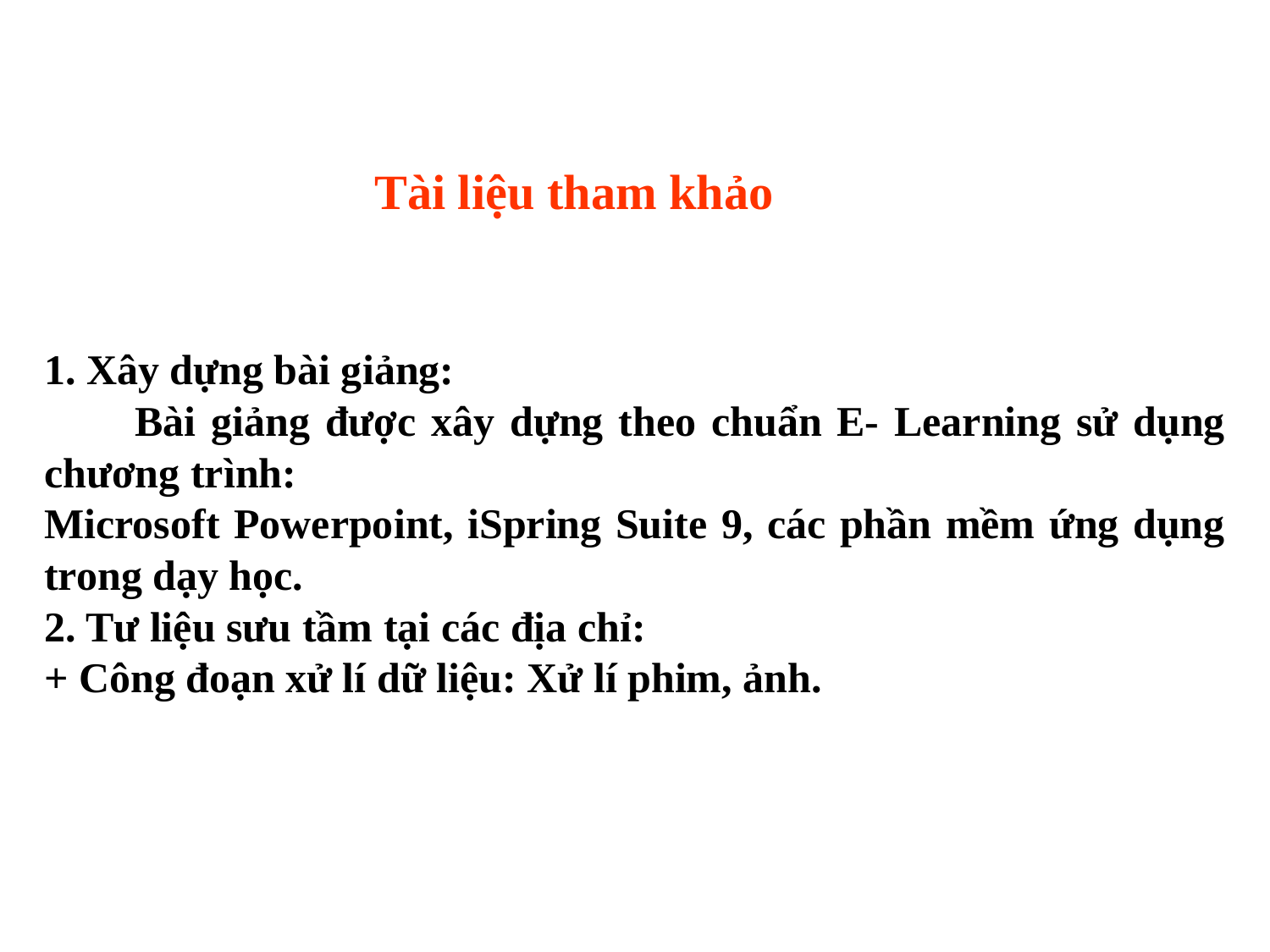

Tài liệu tham khảo

1. Xây dựng bài giảng:
      Bài giảng được xây dựng theo chuẩn E- Learning sử dụng chương trình:
Microsoft Powerpoint, iSpring Suite 9, các phần mềm ứng dụng trong dạy học.
2. Tư liệu sưu tầm tại các địa chỉ:
+ Công đoạn xử lí dữ liệu: Xử lí phim, ảnh.